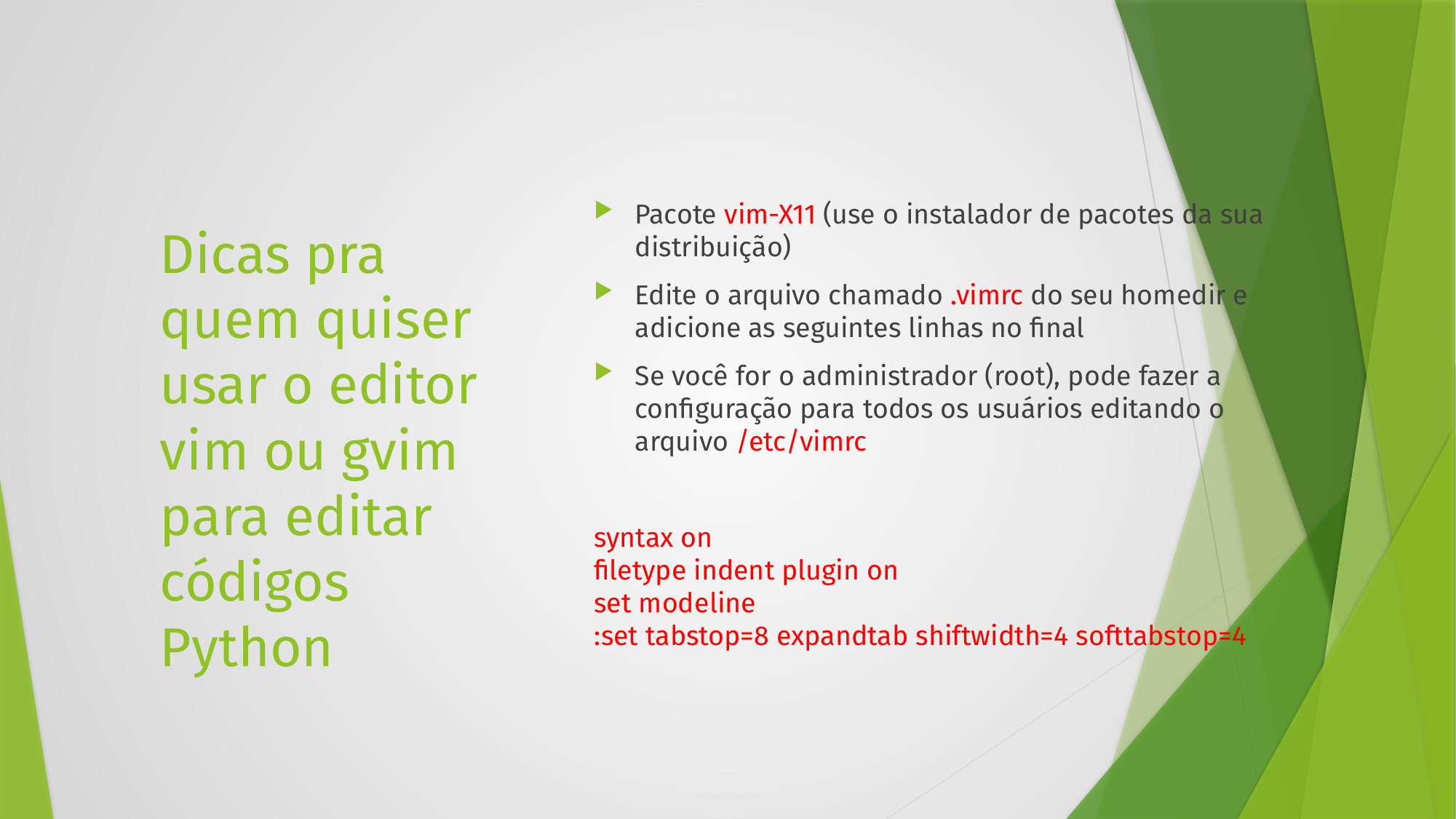

# Dicas pra quem quiser usar o editor vim ou gvim para editar códigos Python
Pacote vim-X11 (use o instalador de pacotes da sua distribuição)
Edite o arquivo chamado .vimrc do seu homedir e adicione as seguintes linhas no final
Se você for o administrador (root), pode fazer a configuração para todos os usuários editando o arquivo /etc/vimrc

syntax on
filetype indent plugin on
set modeline
:set tabstop=8 expandtab shiftwidth=4 softtabstop=4